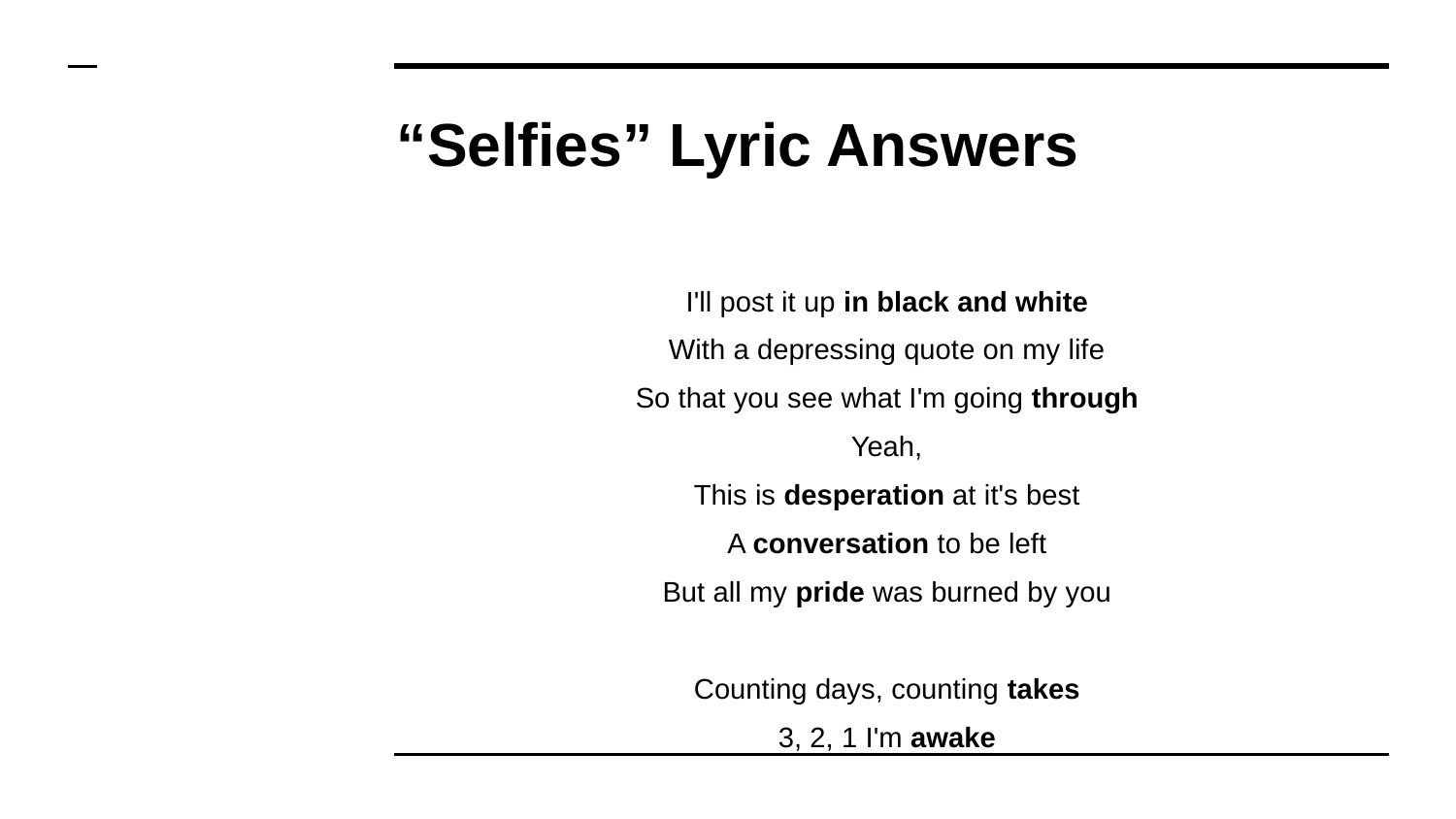

# “Selfies” Lyric Answers

I'll post it up in black and white
With a depressing quote on my life
So that you see what I'm going through
Yeah,
This is desperation at it's best
A conversation to be left
But all my pride was burned by you

Counting days, counting takes
3, 2, 1 I'm awake